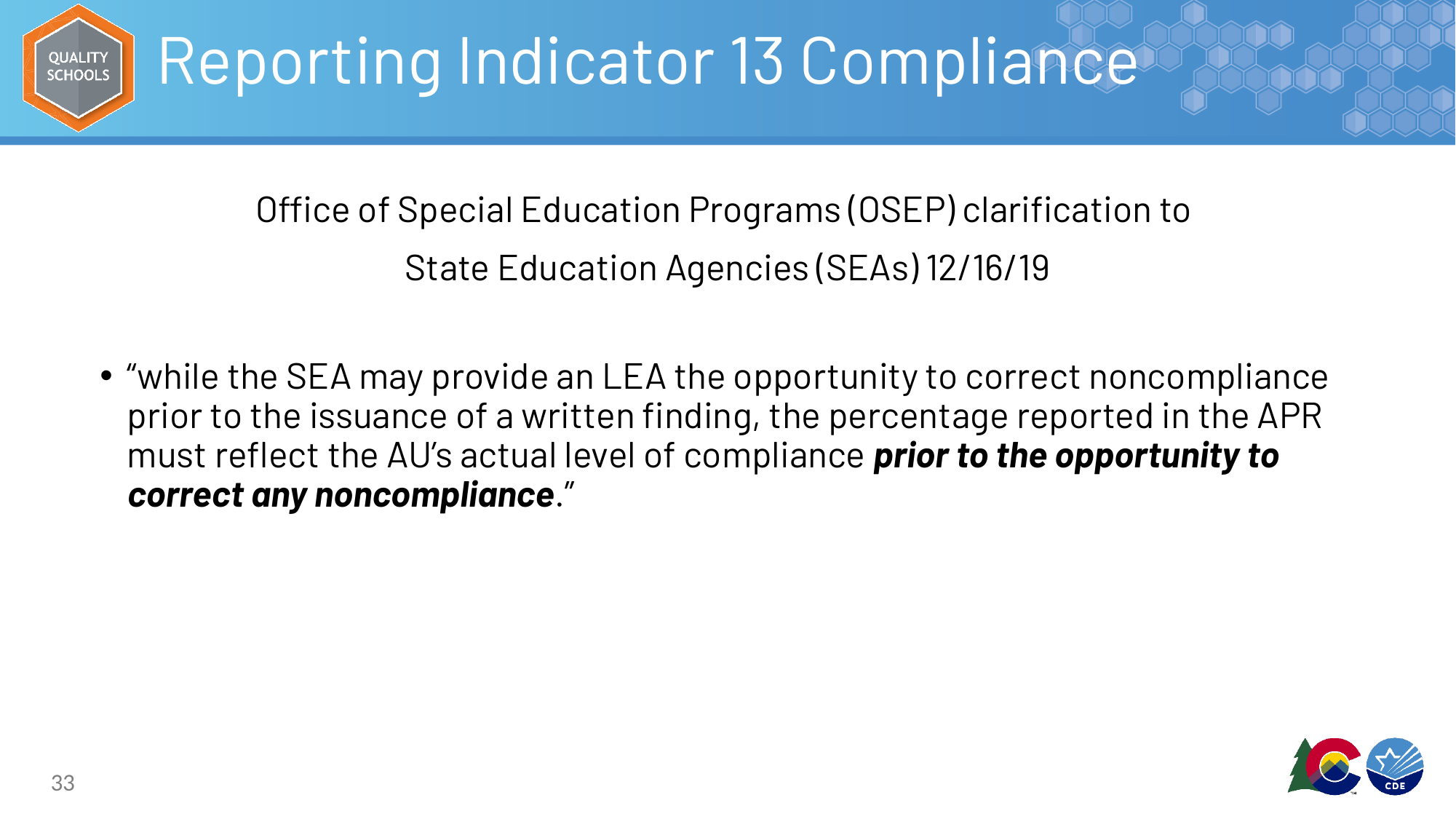

# Reporting Indicator 13 Compliance
Office of Special Education Programs (OSEP) clarification to
State Education Agencies (SEAs) 12/16/19

“while the SEA may provide an LEA the opportunity to correct noncompliance prior to the issuance of a written finding, the percentage reported in the APR must reflect the AU’s actual level of compliance prior to the opportunity to correct any noncompliance.”

33